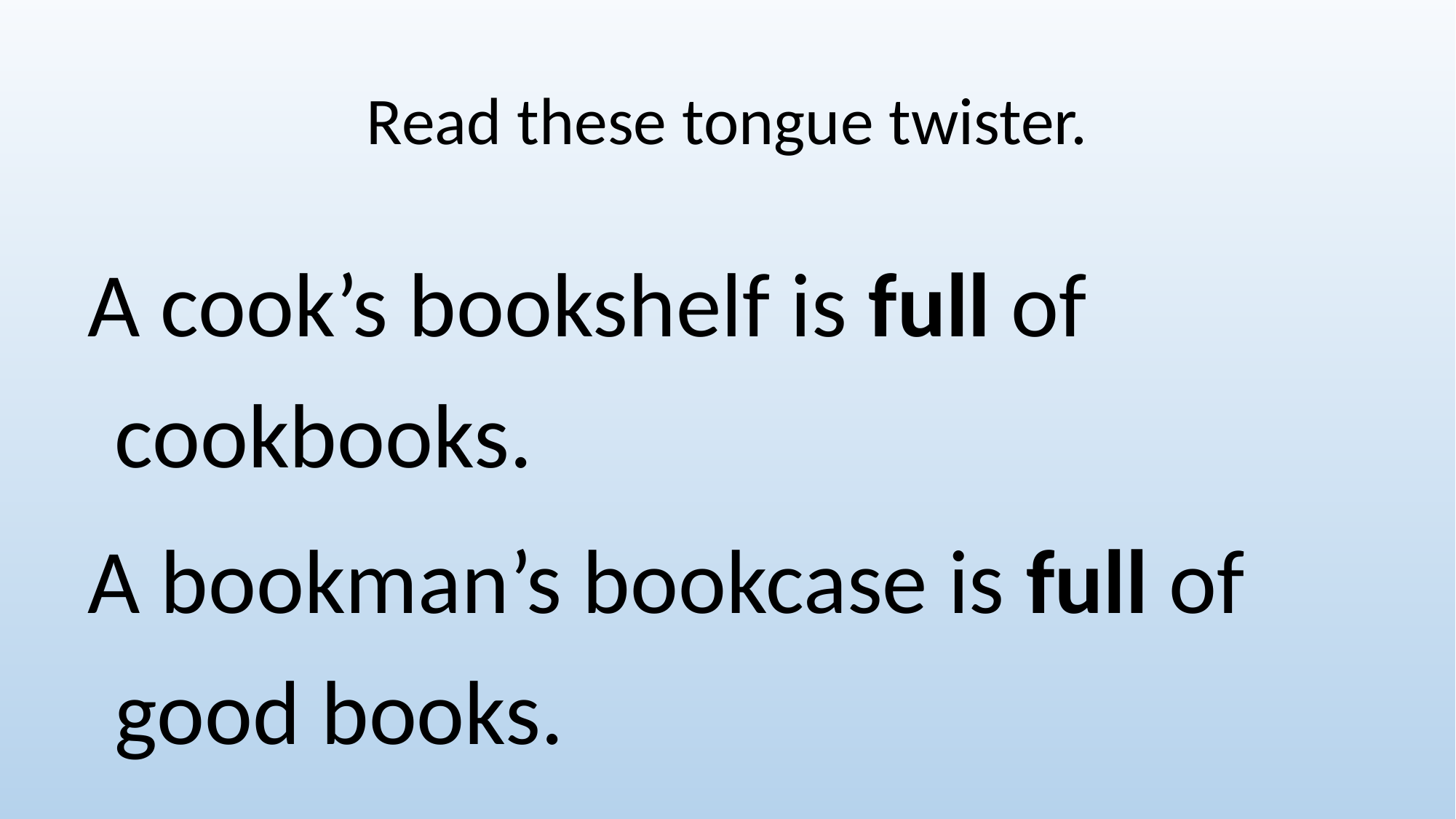

# Read these tongue twister.
A cook’s bookshelf is full of cookbooks.
A bookman’s bookcase is full of good books.